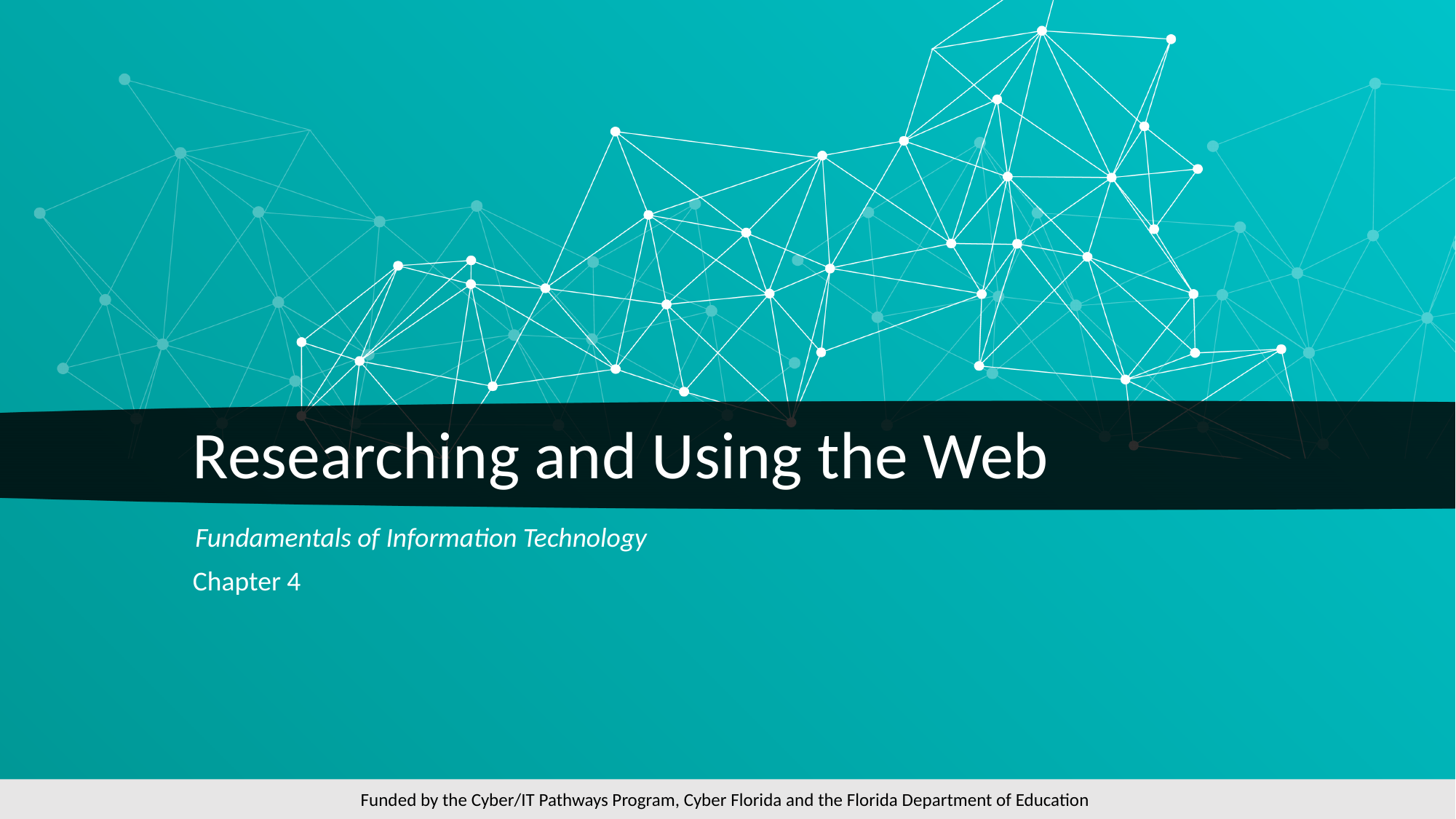

# Researching and Using the Web
Chapter 4